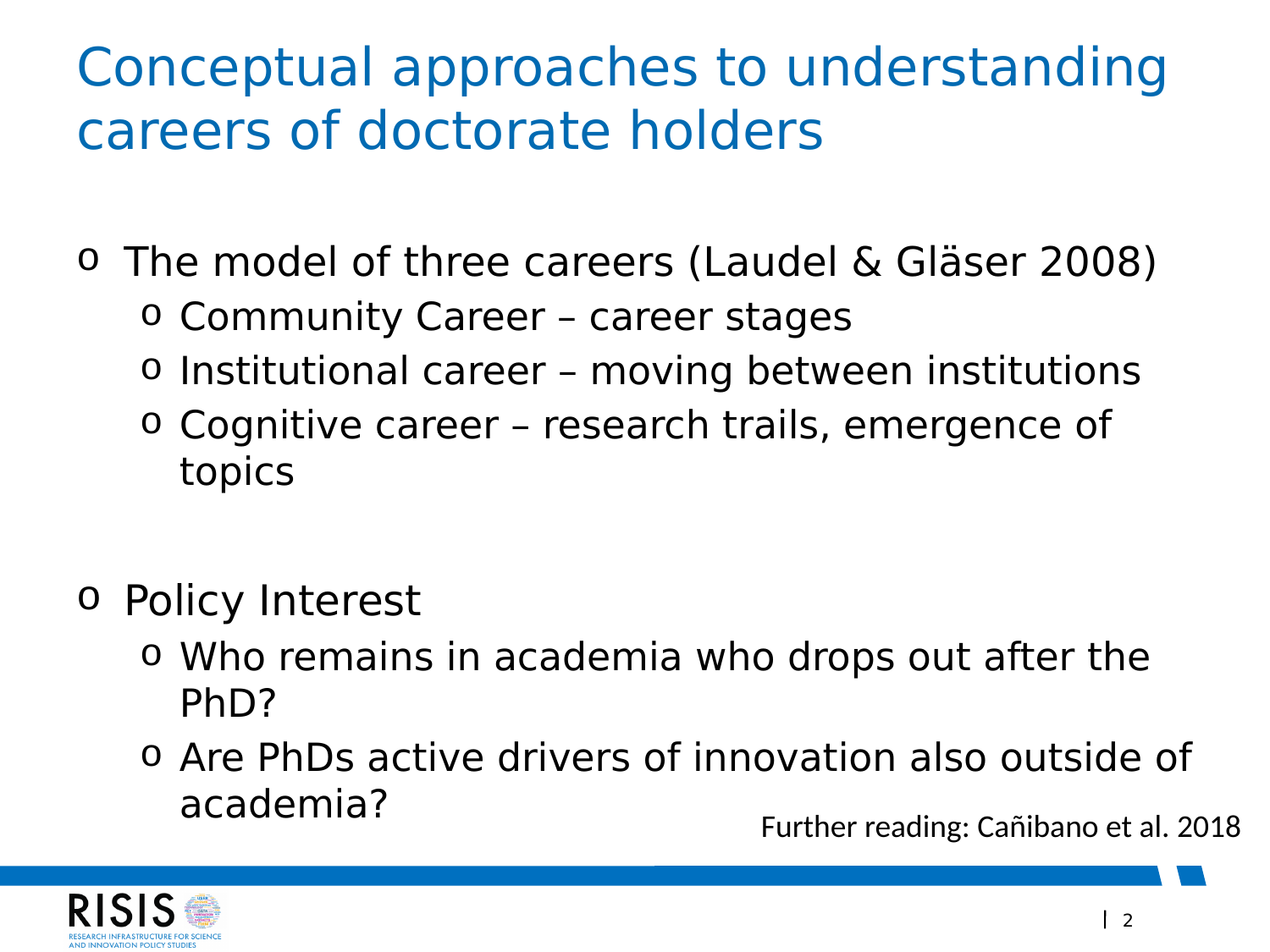

# Conceptual approaches to understanding careers of doctorate holders
The model of three careers (Laudel & Gläser 2008)
Community Career – career stages
Institutional career – moving between institutions
Cognitive career – research trails, emergence of topics

Policy Interest
Who remains in academia who drops out after the PhD?
Are PhDs active drivers of innovation also outside of academia?

Further reading: Cañibano et al. 2018